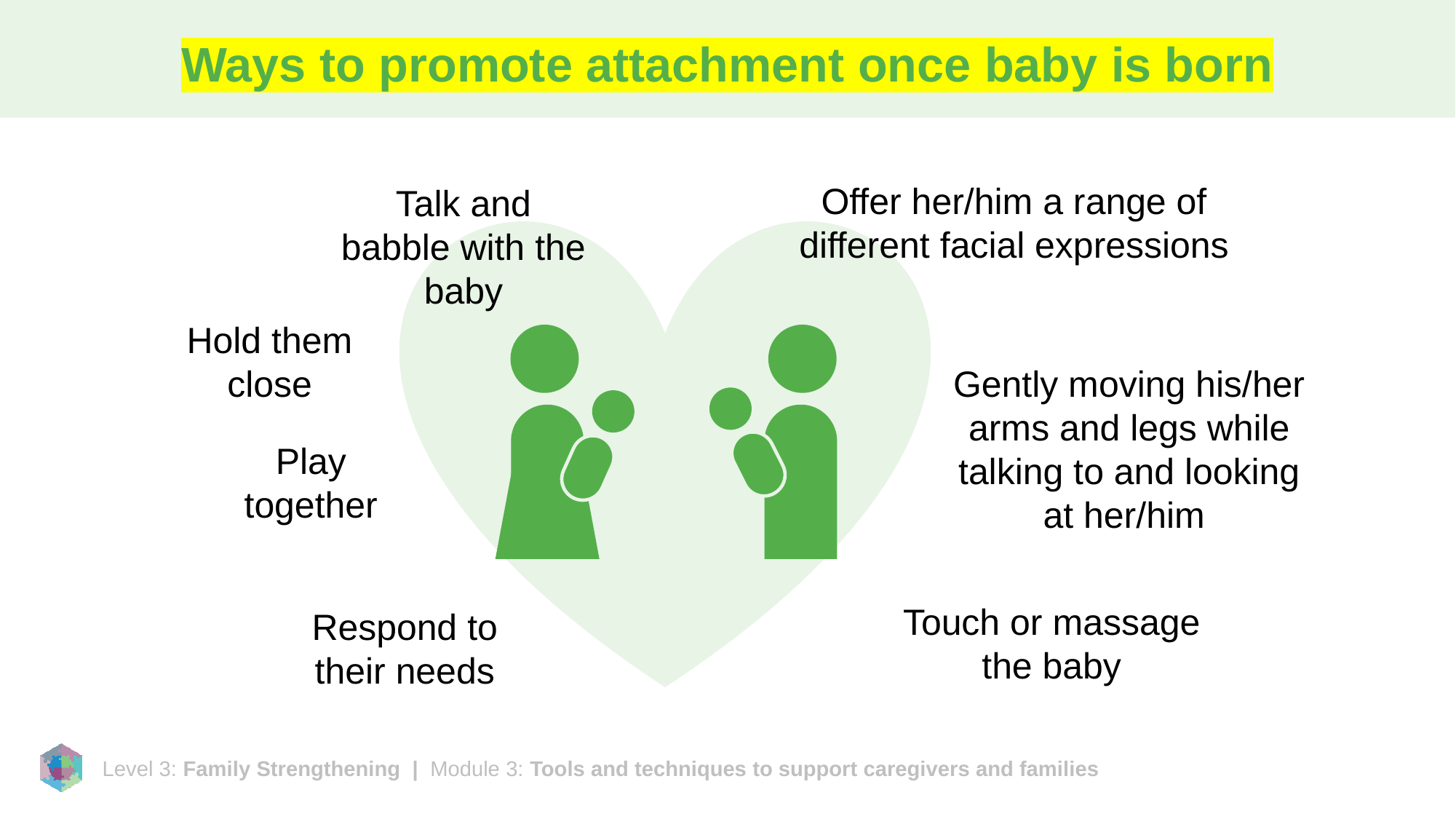

# Ways to promote attachment once baby is born
Offer her/him a range of different facial expressions
Talk and babble with the baby

Hold them close
Gently moving his/her arms and legs while talking to and looking at her/him
Play together
Touch or massage the baby
Respond to their needs